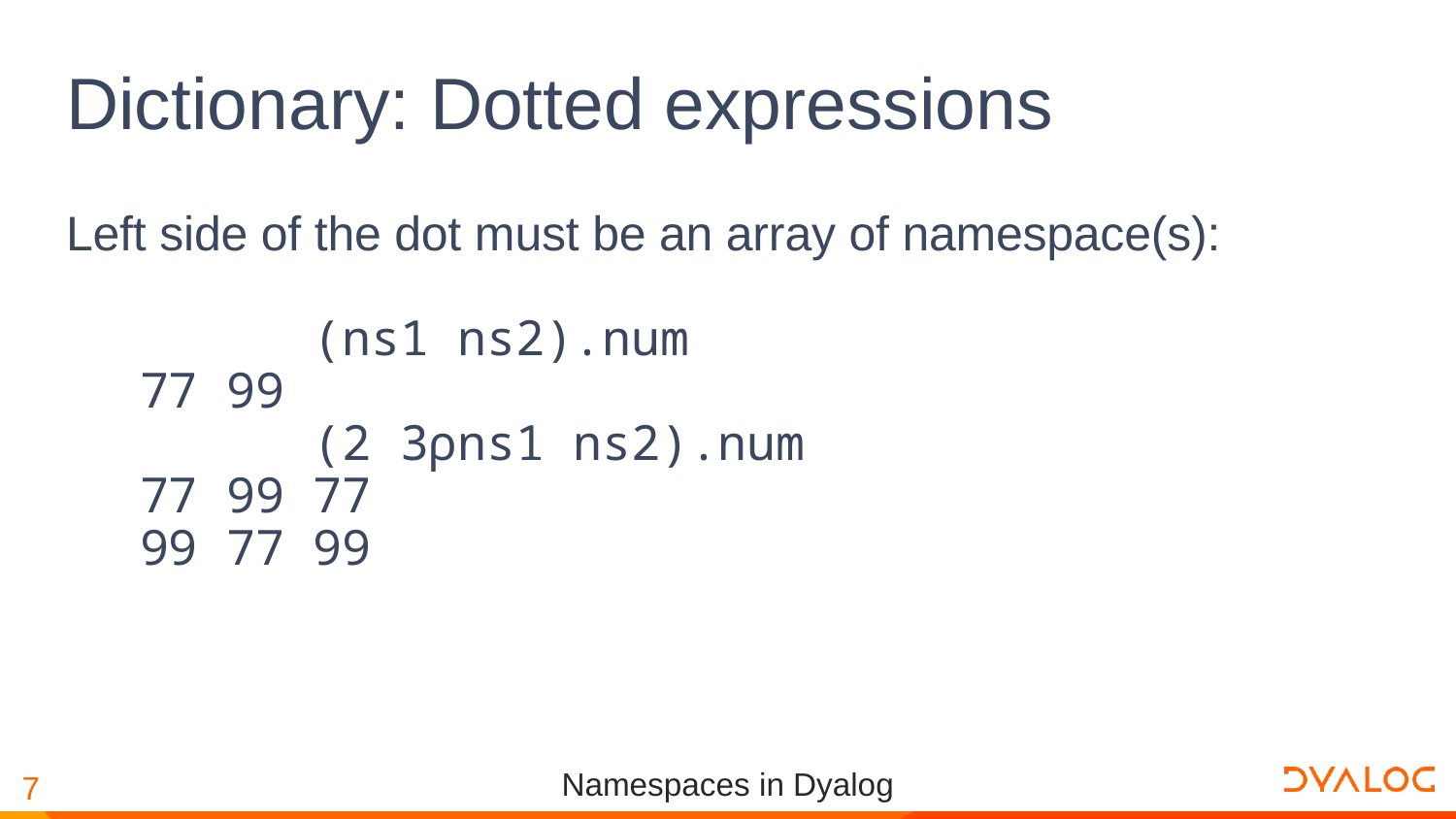

# Dictionary: Dotted expressions
Left side of the dot must be an array of namespace(s):

      (ns1 ns2).num
77 99
      (2 3⍴ns1 ns2).num
77 99 77
99 77 99